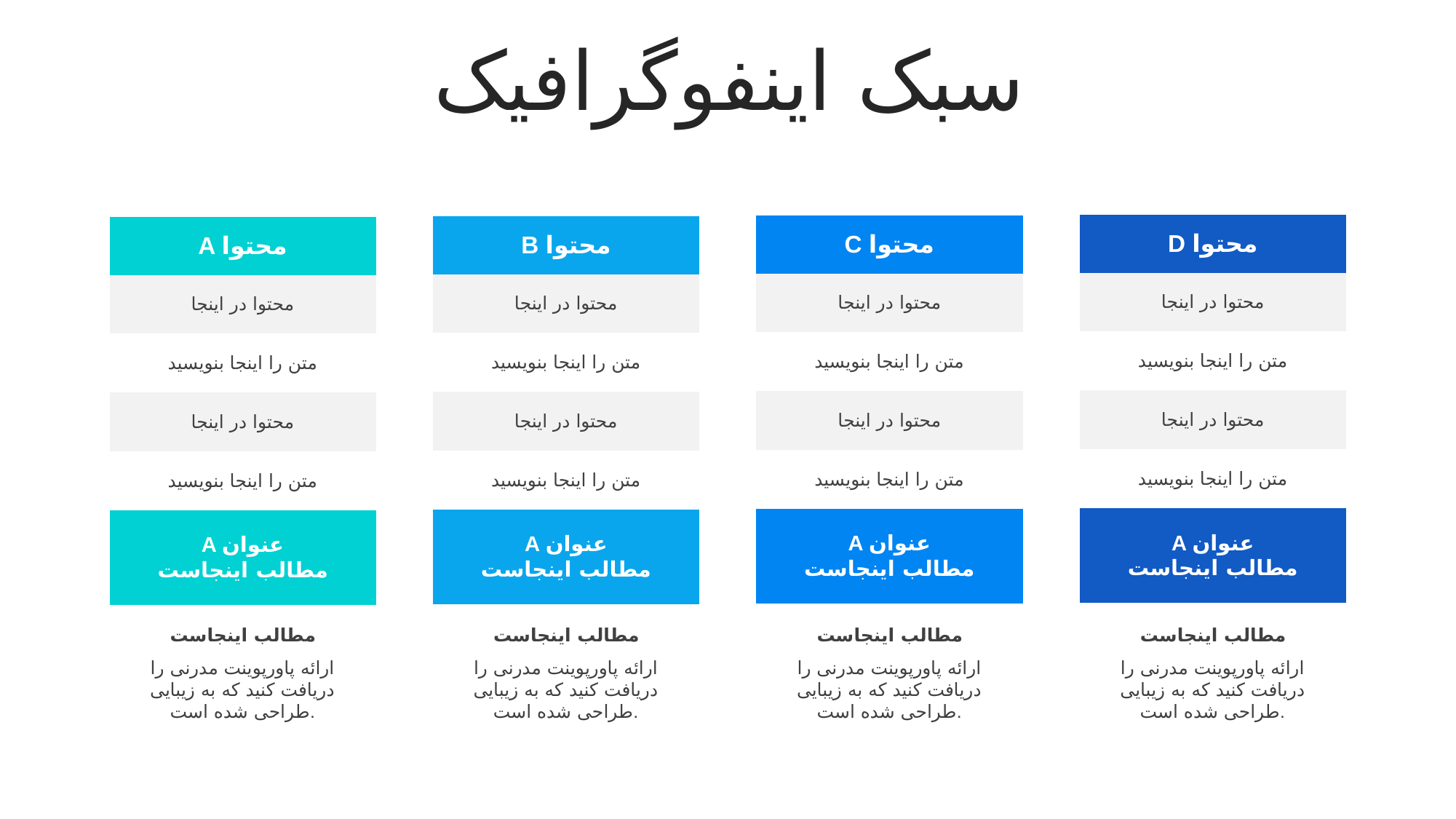

سبک اینفوگرافیک
| D محتوا |
| --- |
| محتوا در اینجا |
| متن را اینجا بنویسید |
| محتوا در اینجا |
| متن را اینجا بنویسید |
| A عنوان مطالب اینجاست |
| C محتوا |
| --- |
| محتوا در اینجا |
| متن را اینجا بنویسید |
| محتوا در اینجا |
| متن را اینجا بنویسید |
| A عنوان مطالب اینجاست |
| B محتوا |
| --- |
| محتوا در اینجا |
| متن را اینجا بنویسید |
| محتوا در اینجا |
| متن را اینجا بنویسید |
| A عنوان مطالب اینجاست |
| A محتوا |
| --- |
| محتوا در اینجا |
| متن را اینجا بنویسید |
| محتوا در اینجا |
| متن را اینجا بنویسید |
| A عنوان مطالب اینجاست |
مطالب اینجاست
ارائه پاورپوینت مدرنی را دریافت کنید که به زیبایی طراحی شده است.
مطالب اینجاست
ارائه پاورپوینت مدرنی را دریافت کنید که به زیبایی طراحی شده است.
مطالب اینجاست
ارائه پاورپوینت مدرنی را دریافت کنید که به زیبایی طراحی شده است.
مطالب اینجاست
ارائه پاورپوینت مدرنی را دریافت کنید که به زیبایی طراحی شده است.